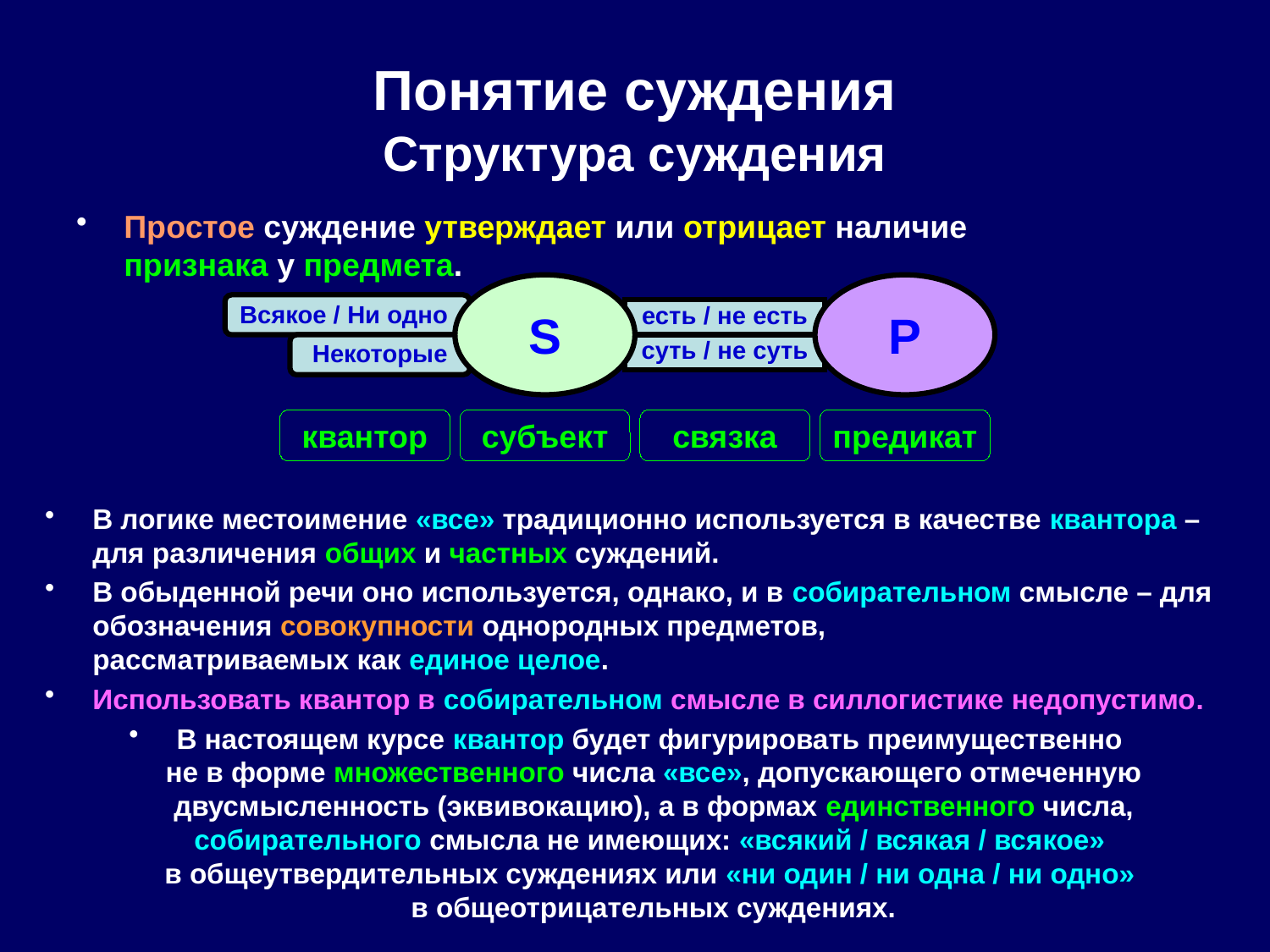

# Понятие суждения Структура суждения
Простое суждение утверждает или отрицает наличие
признака у предмета.
S
P
Всякое / Ни одно
есть / не есть
Некоторые
суть / не суть
квантор
субъект
связка
предикат
В логике местоимение «все» традиционно используется в качестве квантора – для различения общих и частных суждений.
В обыденной речи оно используется, однако, и в собирательном смысле – для обозначения совокупности однородных предметов,
рассматриваемых как единое целое.
Использовать квантор в собирательном смысле в силлогистике недопустимо.
В настоящем курсе квантор будет фигурировать преимущественно
не в форме множественного числа «все», допускающего отмеченную двусмысленность (эквивокацию), а в формах единственного числа, собирательного смысла не имеющих: «всякий / всякая / всякое»
в общеутвердительных суждениях или «ни один / ни одна / ни одно»
в общеотрицательных суждениях.